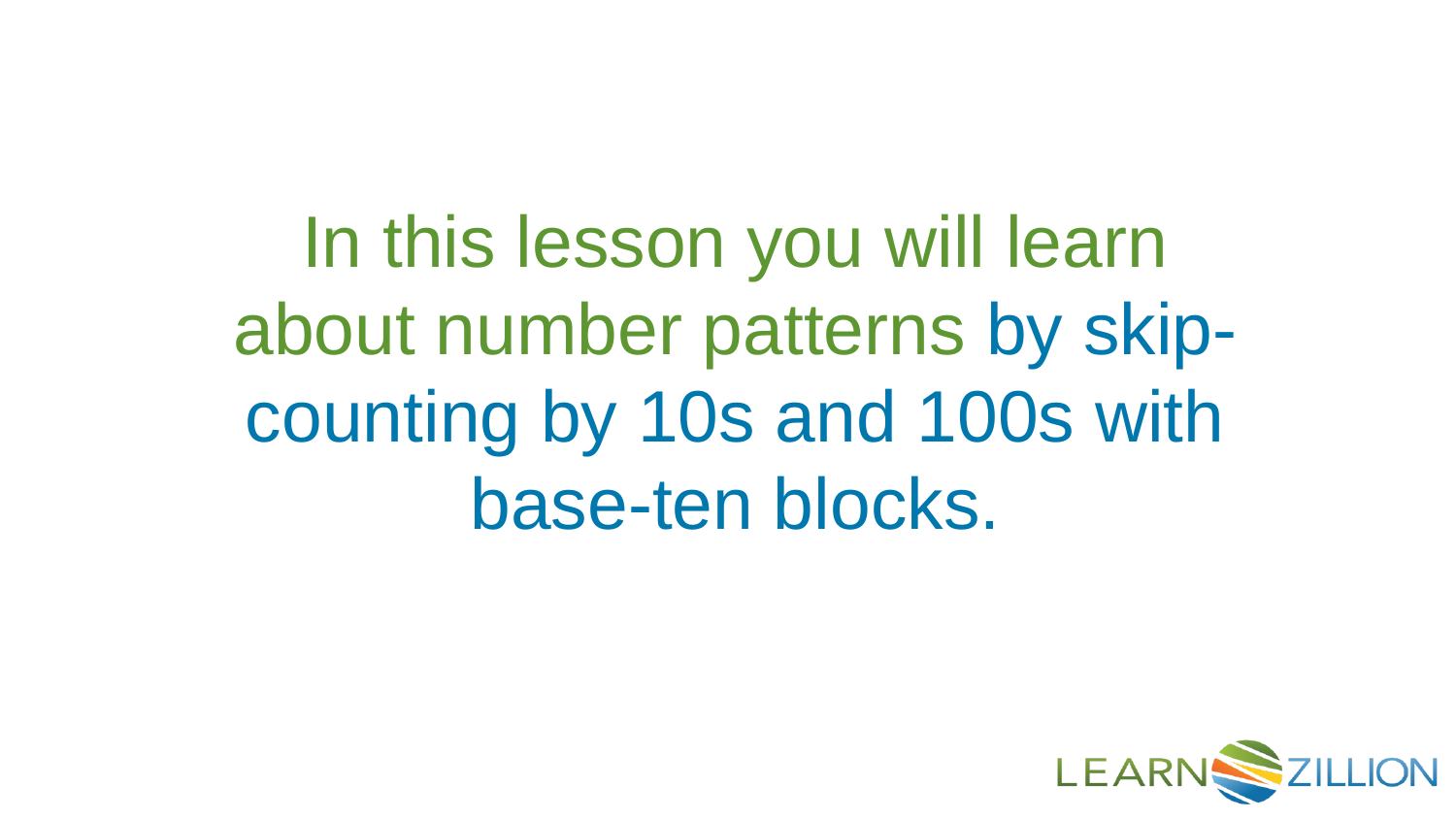

In this lesson you will learn about number patterns by skip-counting by 10s and 100s with base-ten blocks.